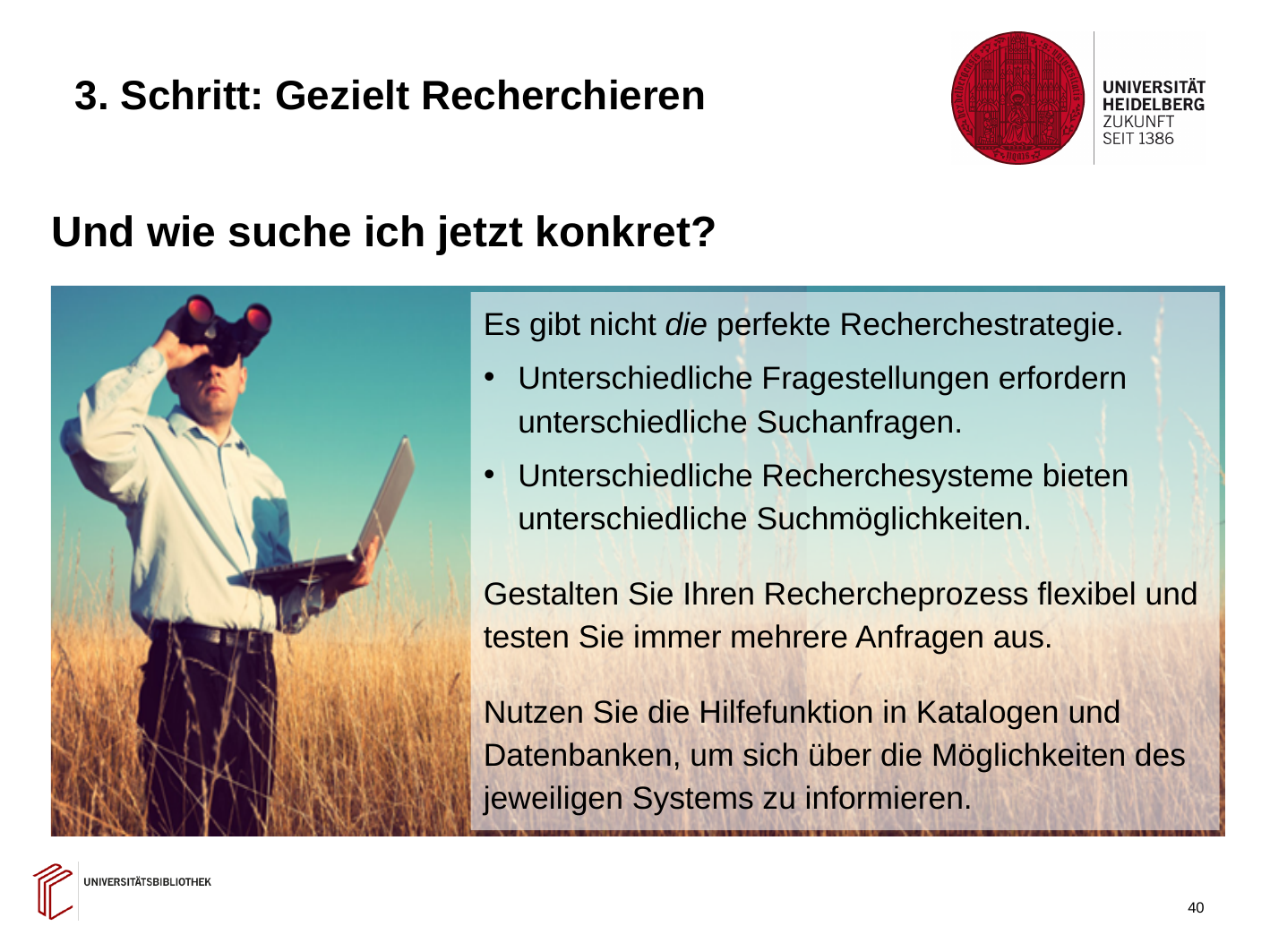

# 3. Schritt: Gezielt Recherchieren
Und wie suche ich jetzt konkret?

Es gibt nicht die perfekte Recherchestrategie.
Unterschiedliche Fragestellungen erfordern unterschiedliche Suchanfragen.
Unterschiedliche Recherchesysteme bieten unterschiedliche Suchmöglichkeiten.

Gestalten Sie Ihren Rechercheprozess flexibel und testen Sie immer mehrere Anfragen aus.

Nutzen Sie die Hilfefunktion in Katalogen und Datenbanken, um sich über die Möglichkeiten des jeweiligen Systems zu informieren.

40